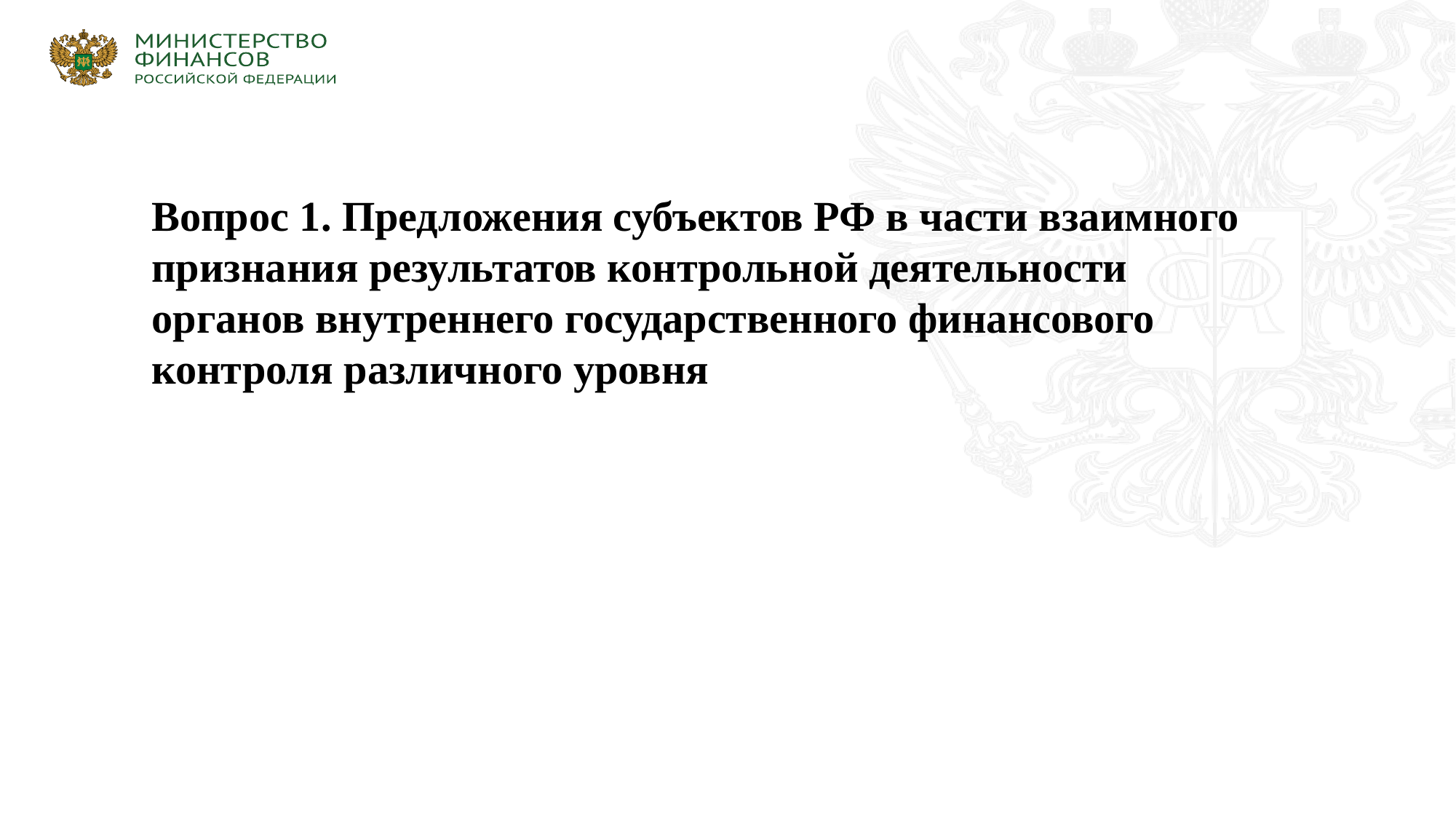

Вопрос 1. Предложения субъектов РФ в части взаимного признания результатов контрольной деятельности органов внутреннего государственного финансового контроля различного уровня